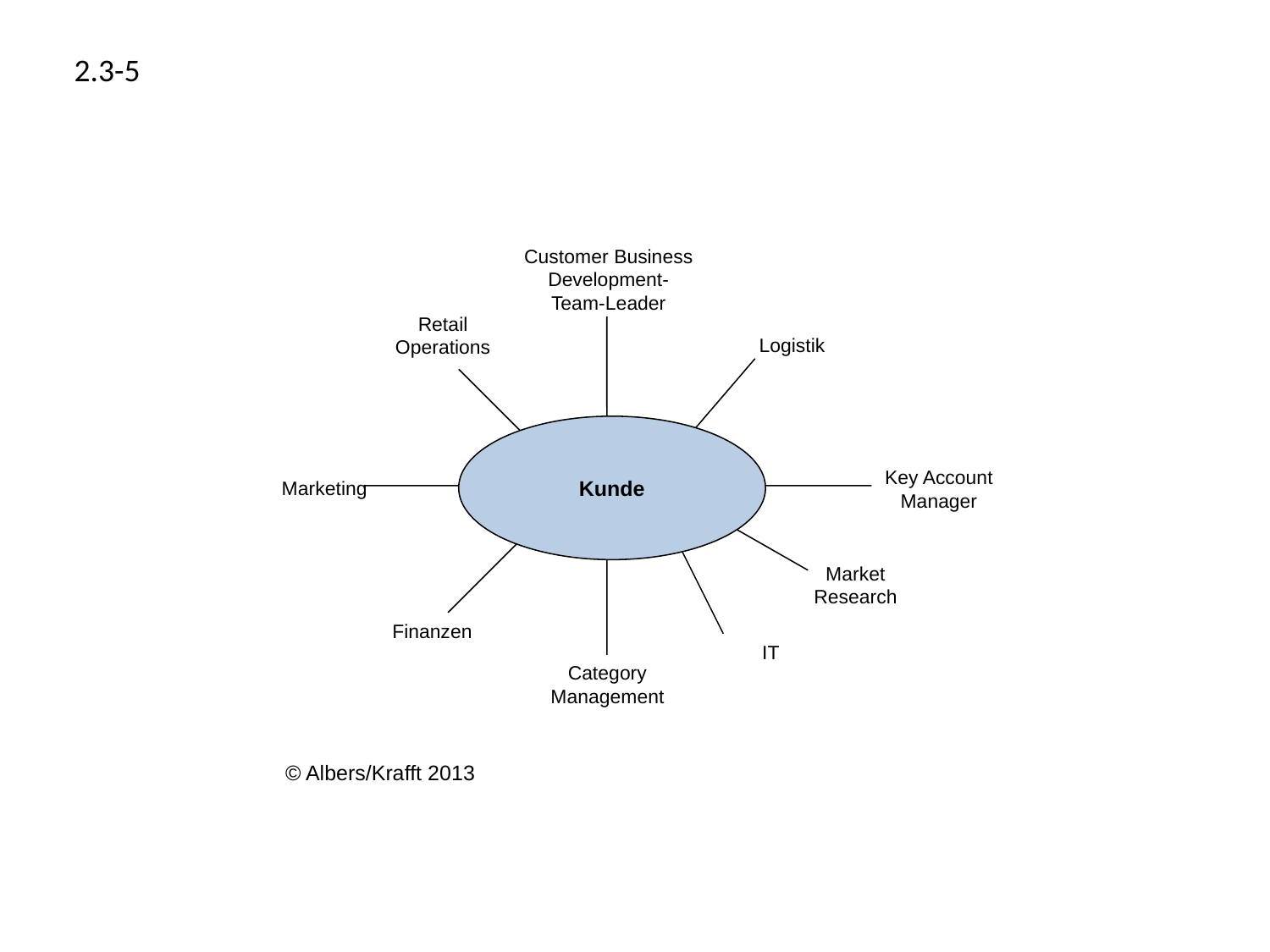

2.3-5
Customer Business Development-
Team-Leader
Retail
Operations

Logistik

Kunde
Key Account Manager
Marketing

Market
Research
Finanzen
IT
Category
Management
© Albers/Krafft 2013